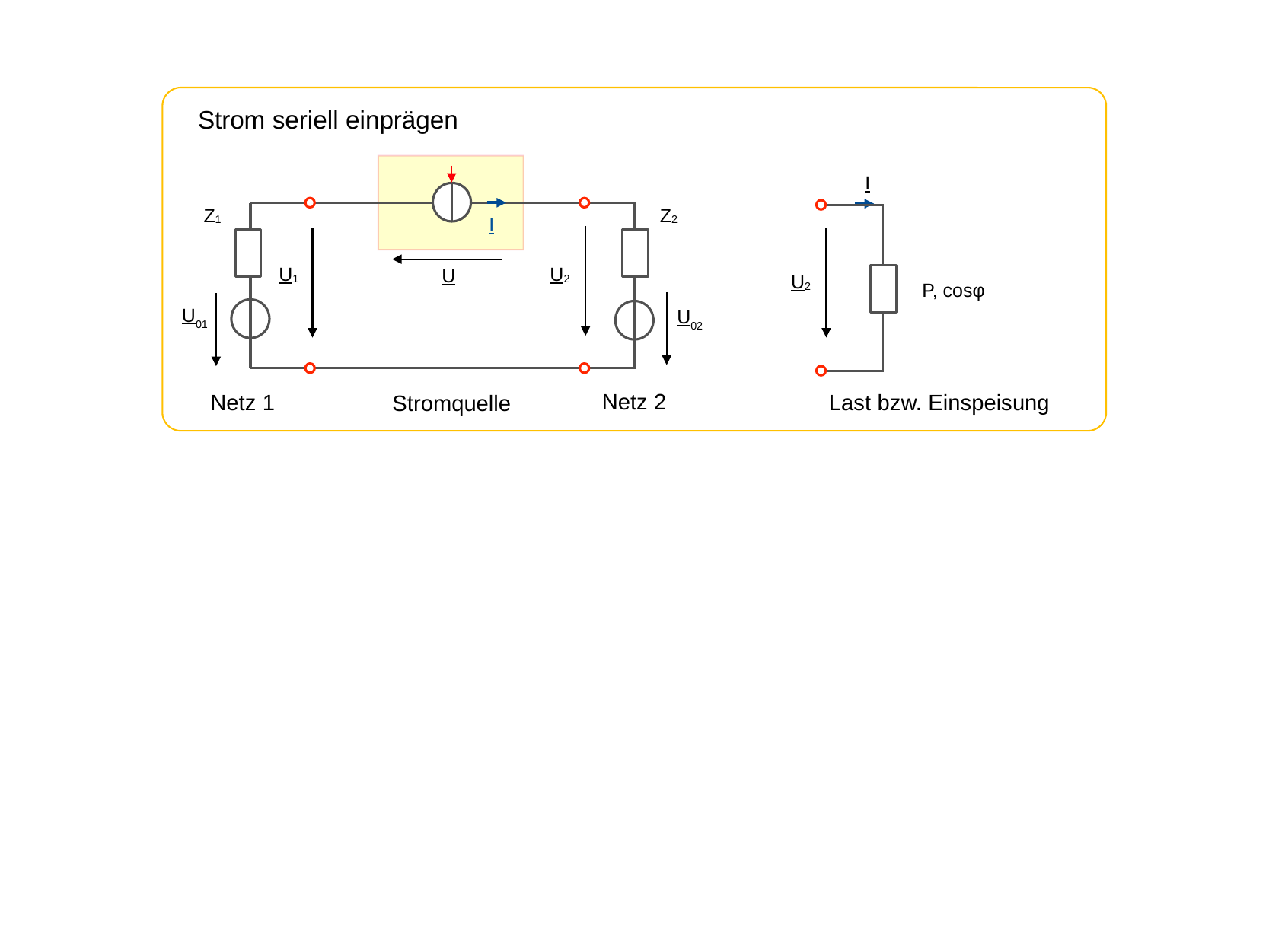

Strom seriell einprägen

I

Z1
Z2

I

U1
U2
U

U2
P, cosφ

U01
U02

Netz 2
Netz 1
Last bzw. Einspeisung
Stromquelle